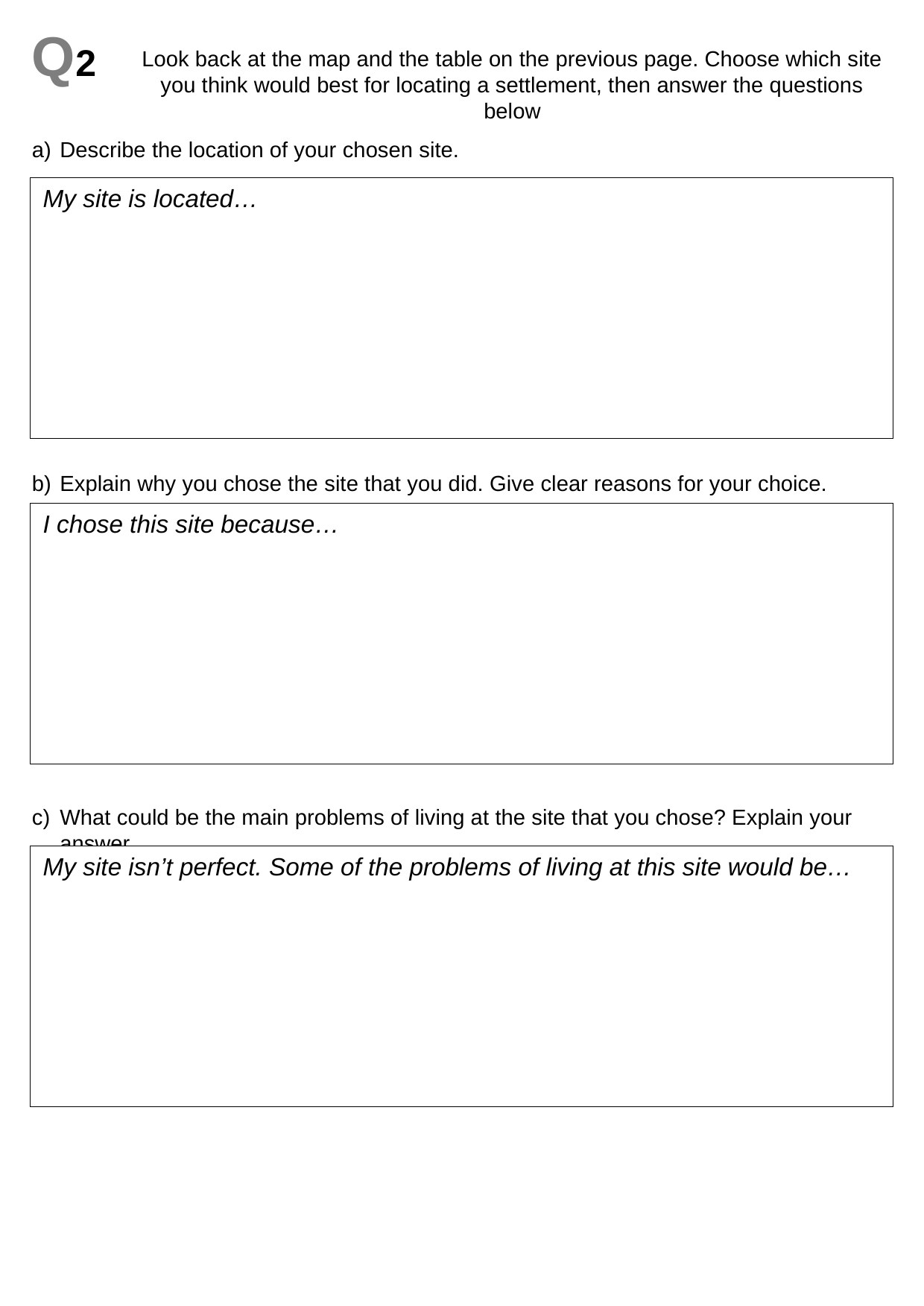

Q2

Describe the location of your chosen site.

Explain why you chose the site that you did. Give clear reasons for your choice.

What could be the main problems of living at the site that you chose? Explain your answer

Look back at the map and the table on the previous page. Choose which site you think would best for locating a settlement, then answer the questions below
My site is located…

I chose this site because…

My site isn’t perfect. Some of the problems of living at this site would be…